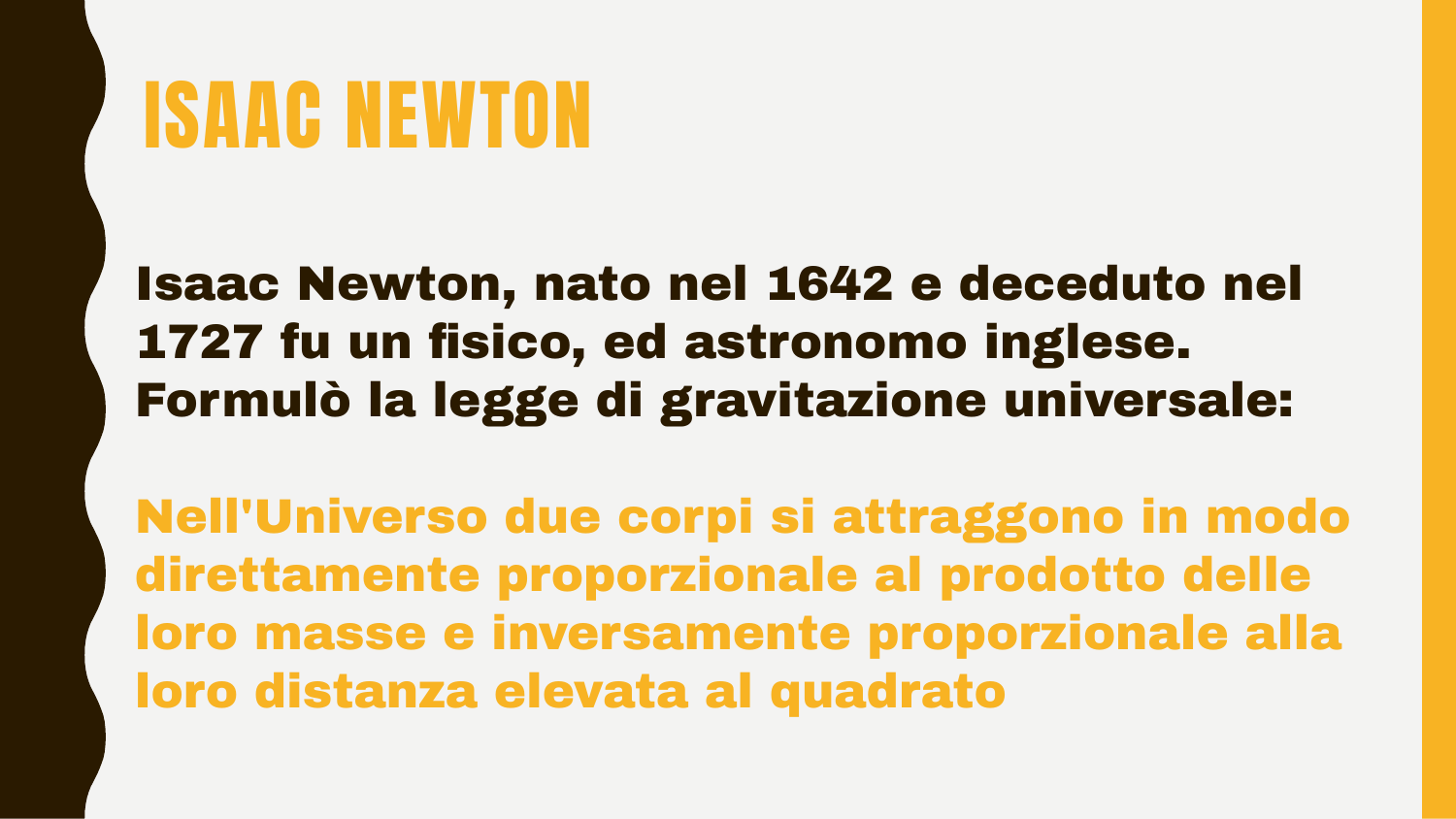

# ISAAC NEWTON
Isaac Newton, nato nel 1642 e deceduto nel 1727 fu un fisico, ed astronomo inglese. Formulò la legge di gravitazione universale:

Nell'Universo due corpi si attraggono in modo direttamente proporzionale al prodotto delle loro masse e inversamente proporzionale alla loro distanza elevata al quadrato